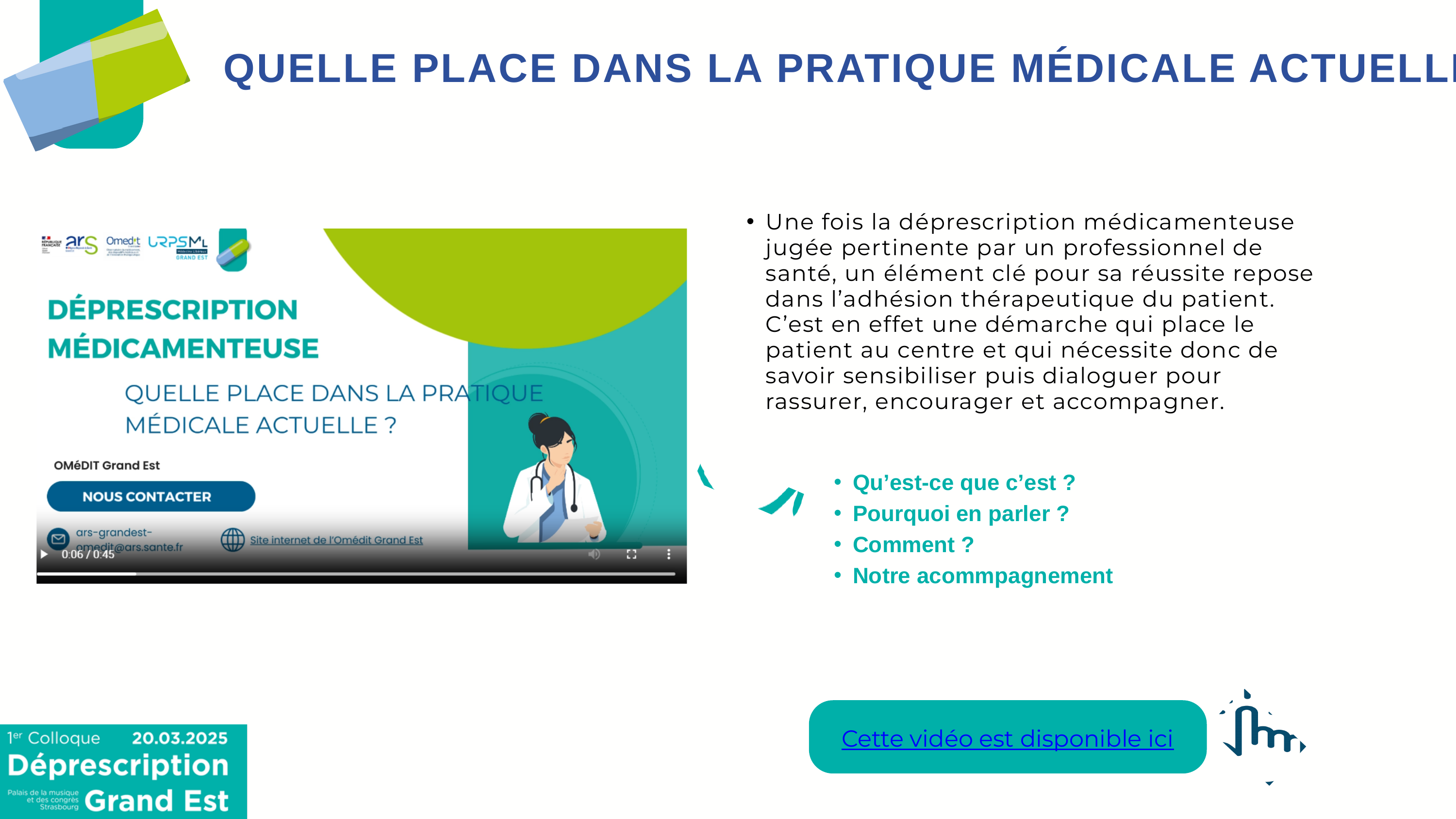

QUELLE PLACE DANS LA PRATIQUE MÉDICALE ACTUELLE
Une fois la déprescription médicamenteuse jugée pertinente par un professionnel de santé, un élément clé pour sa réussite repose dans l’adhésion thérapeutique du patient. C’est en effet une démarche qui place le patient au centre et qui nécessite donc de savoir sensibiliser puis dialoguer pour rassurer, encourager et accompagner.

Qu’est-ce que c’est ?
Pourquoi en parler ?
Comment ?
Notre acommpagnement

Cette vidéo est disponible ici